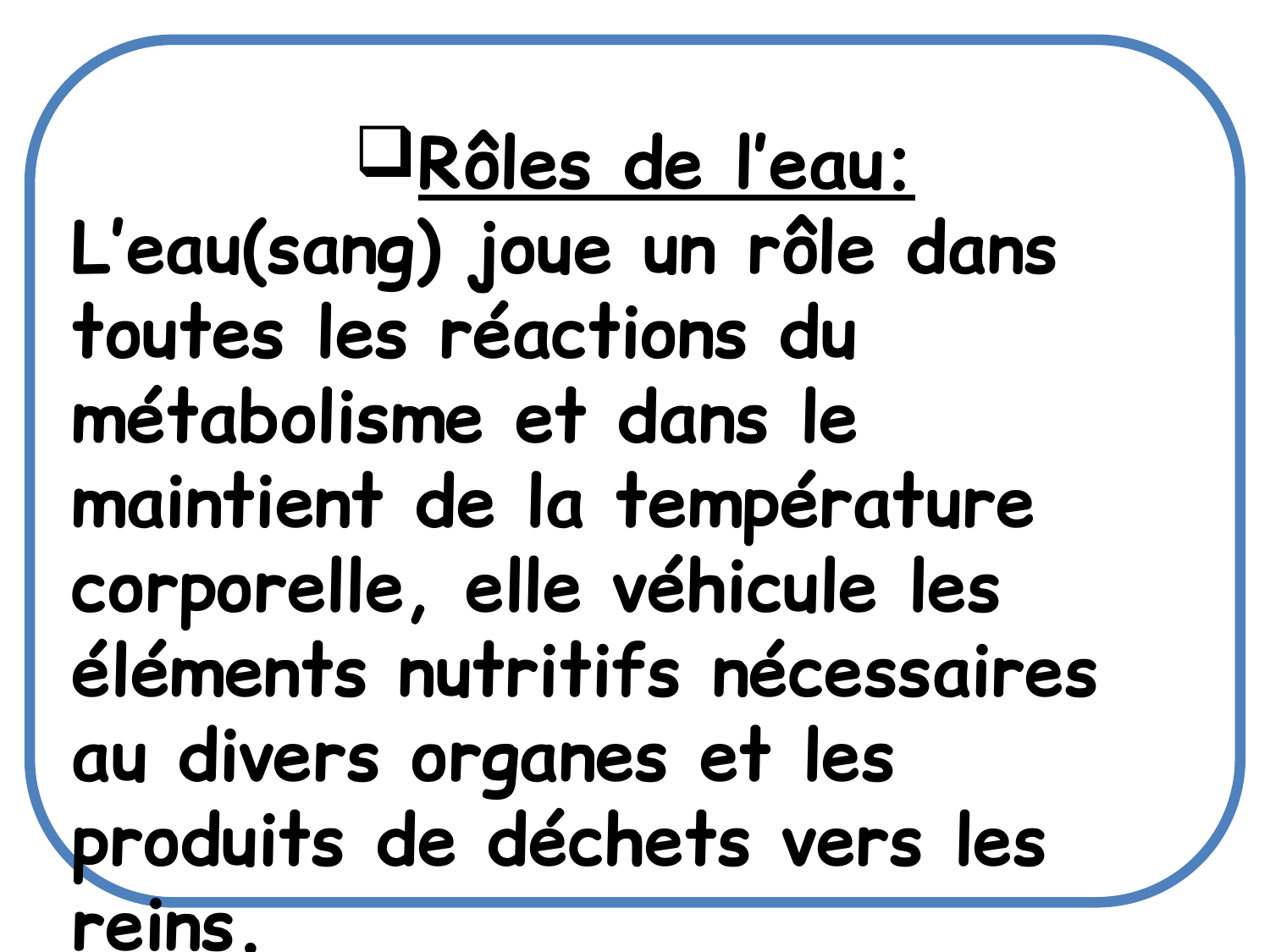

Rôles de l’eau:
L’eau(sang) joue un rôle dans toutes les réactions du métabolisme et dans le maintient de la température corporelle, elle véhicule les éléments nutritifs nécessaires au divers organes et les produits de déchets vers les reins.